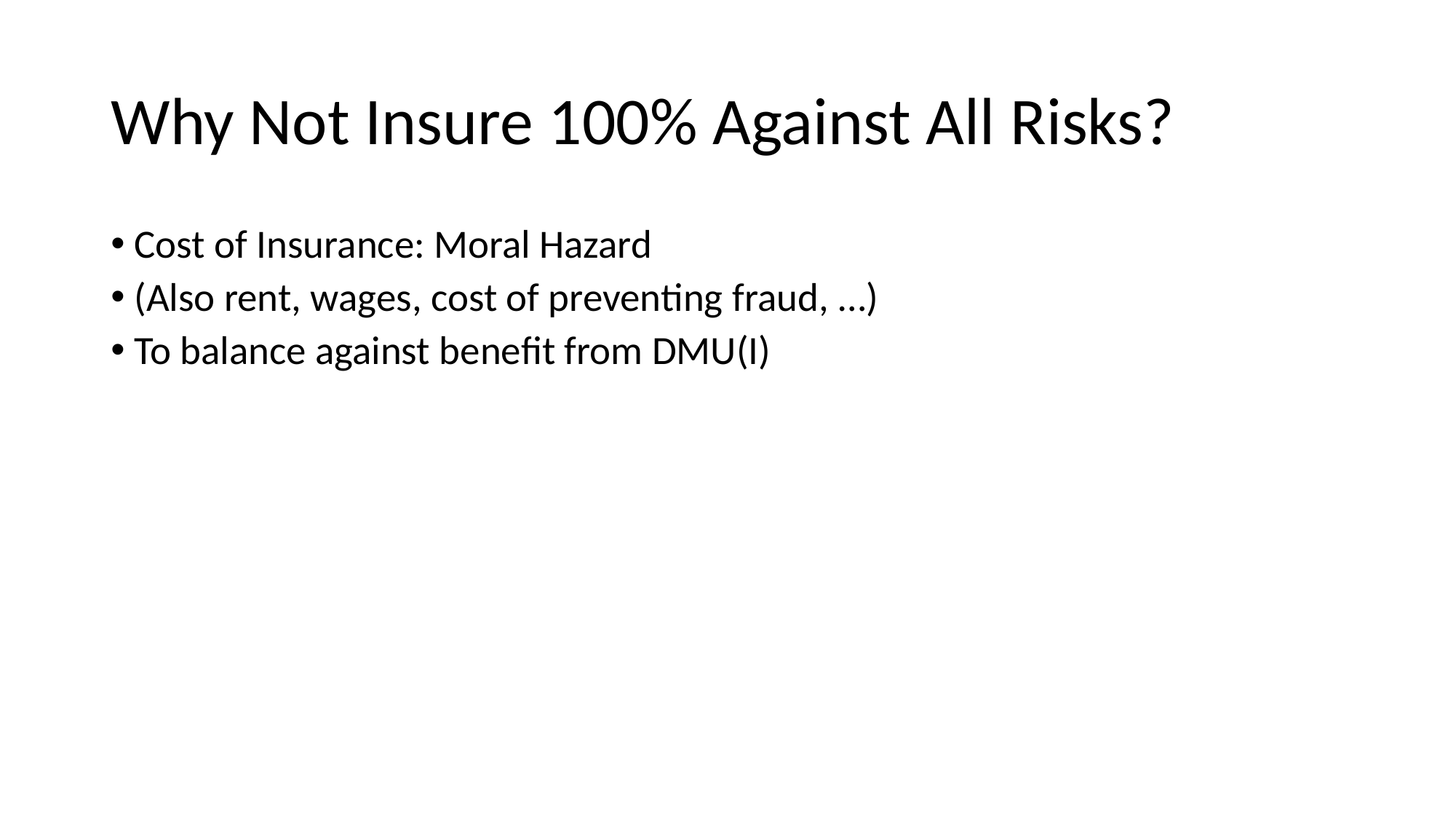

# Why Not Insure 100% Against All Risks?
Cost of Insurance: Moral Hazard
(Also rent, wages, cost of preventing fraud, …)
To balance against benefit from DMU(I)